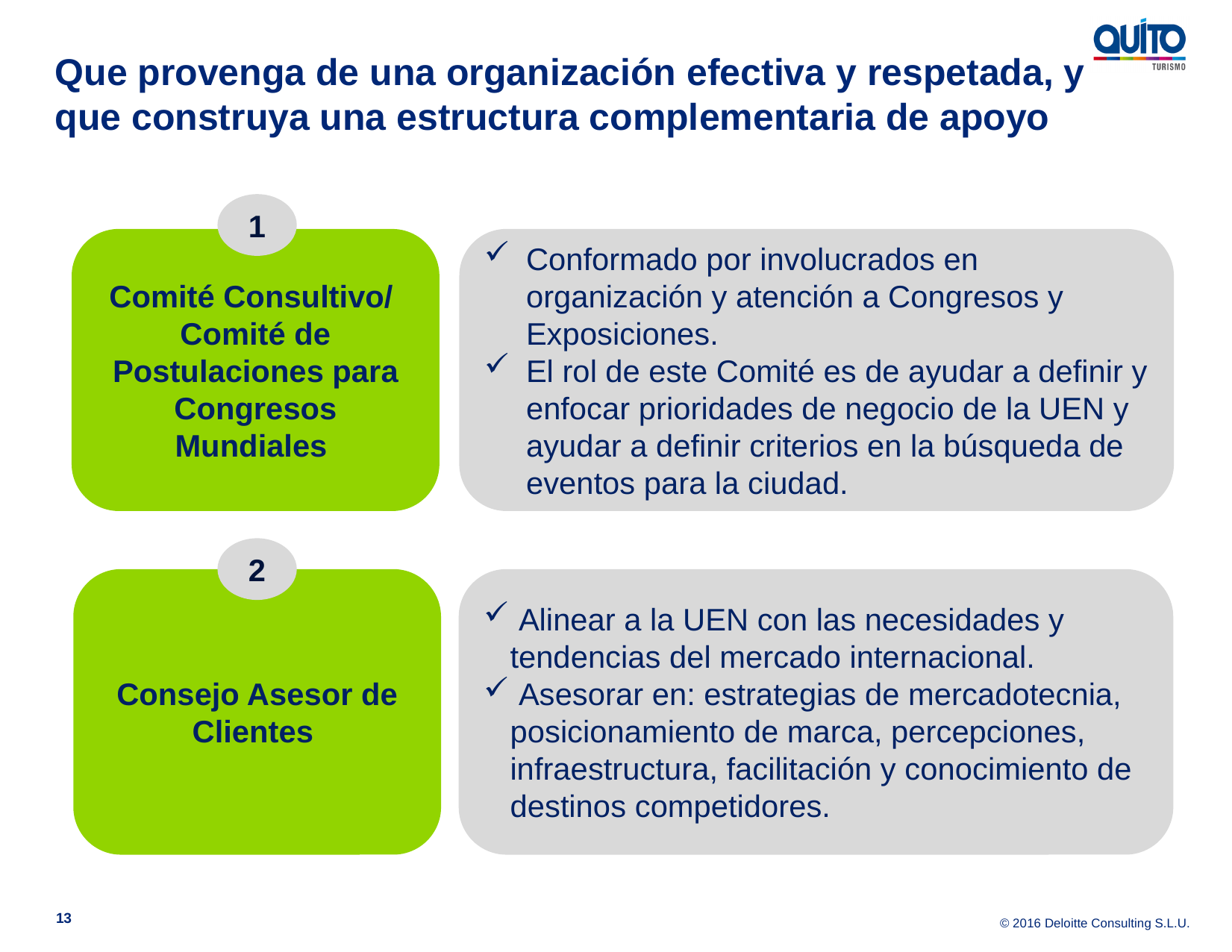

# Que provenga de una organización efectiva y respetada, y que construya una estructura complementaria de apoyo
1
Comité Consultivo/
Comité de Postulaciones para Congresos Mundiales
Conformado por involucrados en organización y atención a Congresos y Exposiciones.
El rol de este Comité es de ayudar a definir y enfocar prioridades de negocio de la UEN y ayudar a definir criterios en la búsqueda de eventos para la ciudad.
2
Consejo Asesor de Clientes
 Alinear a la UEN con las necesidades y tendencias del mercado internacional.
 Asesorar en: estrategias de mercadotecnia, posicionamiento de marca, percepciones, infraestructura, facilitación y conocimiento de destinos competidores.
13